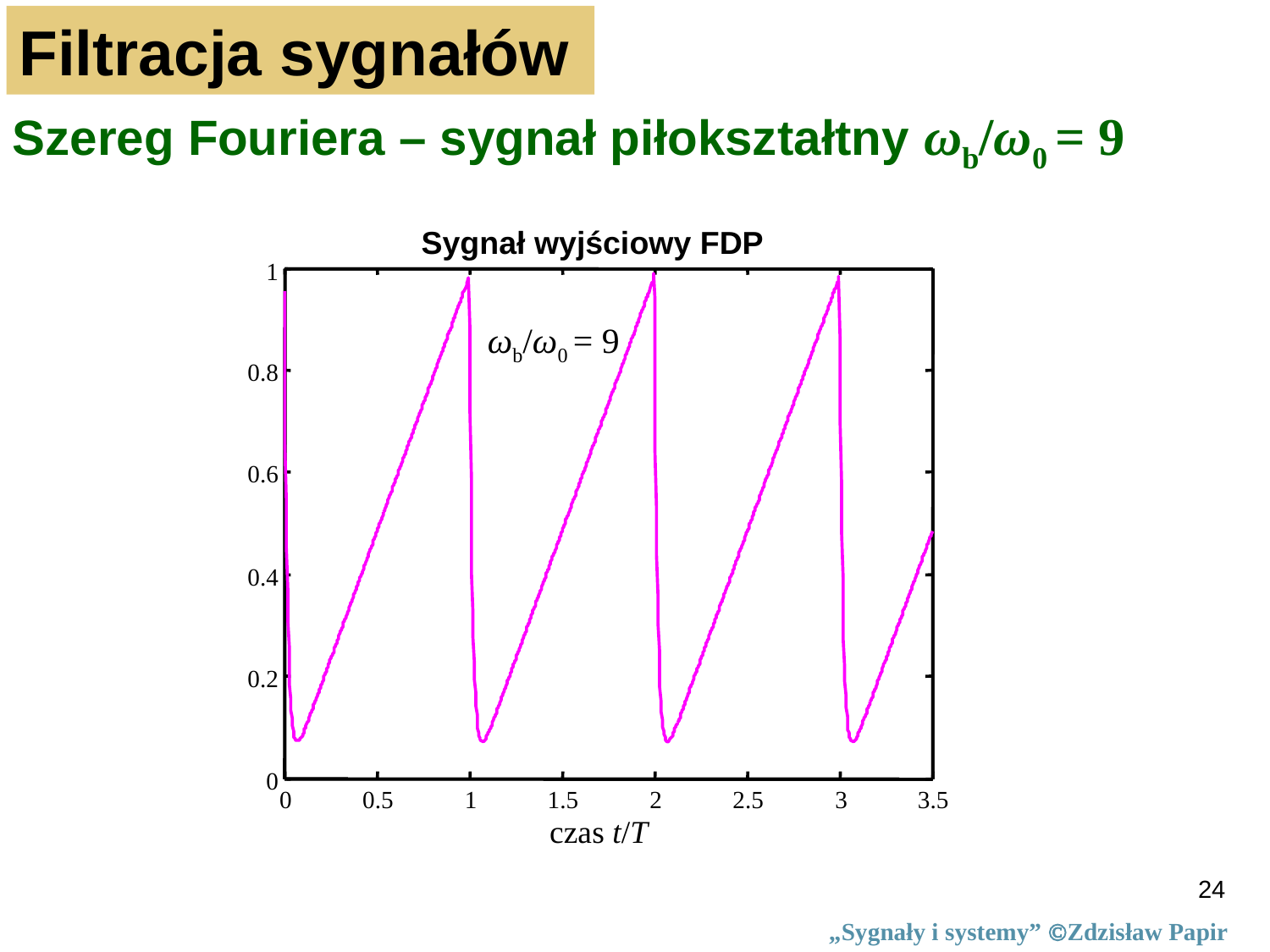

Filtracja sygnałów
Szereg Fouriera – sygnał piłokształtny ωb/ω0 = 9

Sygnał wyjściowy FDP
1

0.8

0.6

0.4

0.2

0

0
0.5
1
1.5
2
2.5
3
3.5
czas t/T
ωb/ω0 = 9
24
„Sygnały i systemy” ©Zdzisław Papir